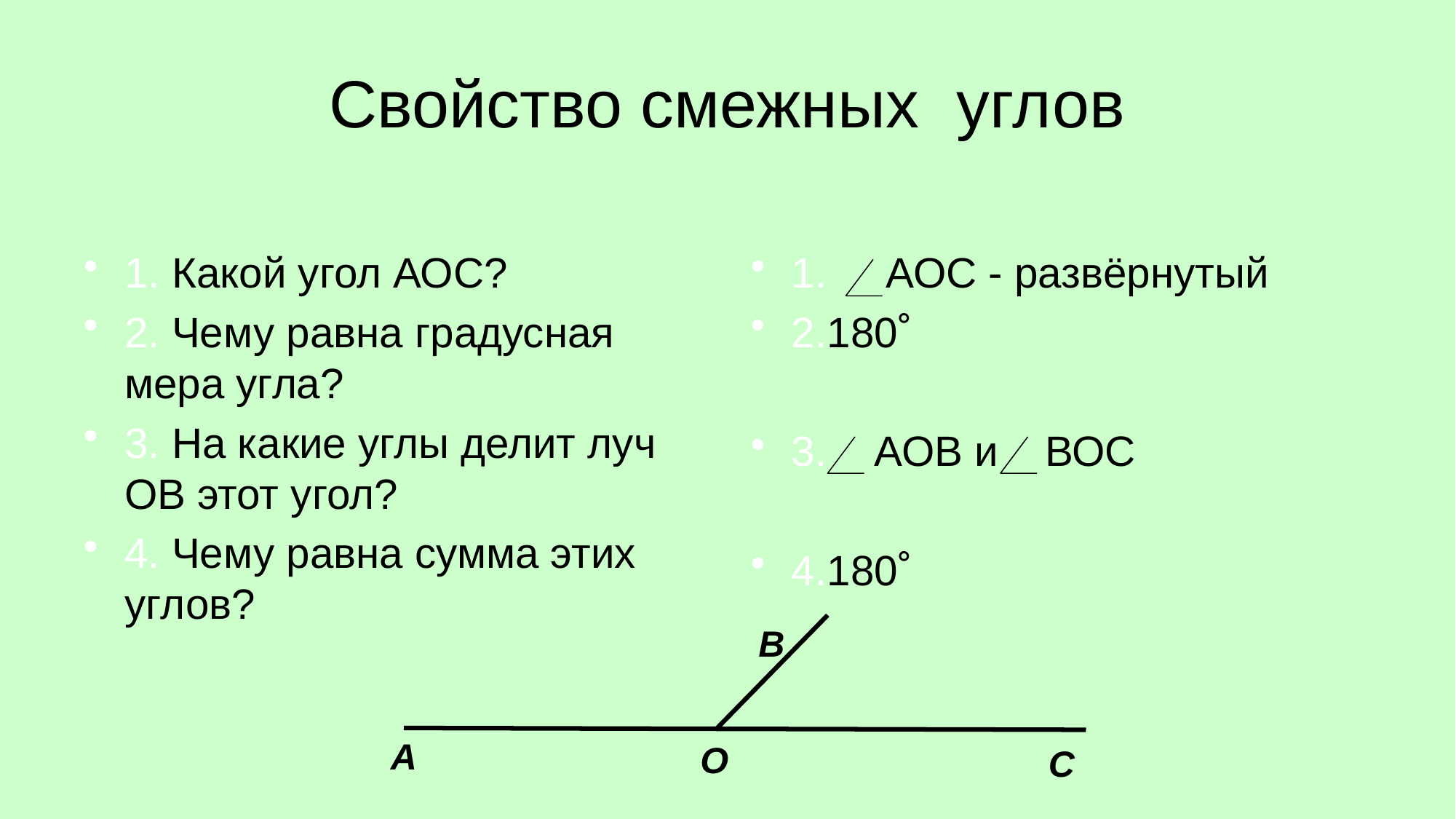

# Свойство смежных  углов
1. Какой угол АОС?
2. Чему равна градусная мера угла?
3. На какие углы делит луч ОВ этот угол?
4. Чему равна сумма этих углов?
1.     АОС - развёрнутый
2.180˚

3.    АОВ и    ВОС

4.180˚

В
А
О
С